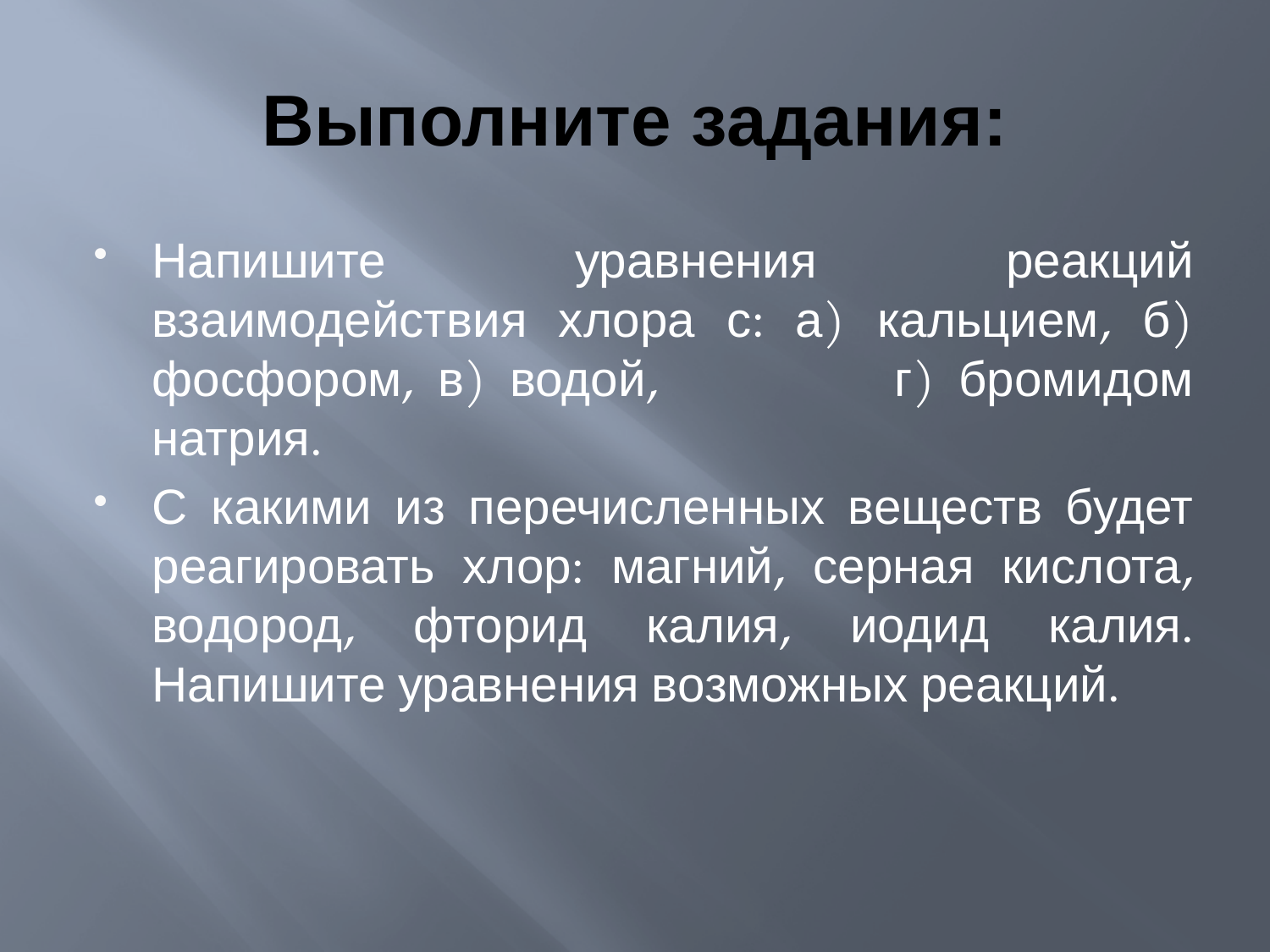

# Выполните задания:
Напишите уравнения реакций взаимодействия хлора с: а) кальцием, б) фосфором, в) водой,          г) бромидом натрия.
С какими из перечисленных веществ будет реагировать хлор: магний, серная кислота, водород, фторид калия, иодид калия. Напишите уравнения возможных реакций.